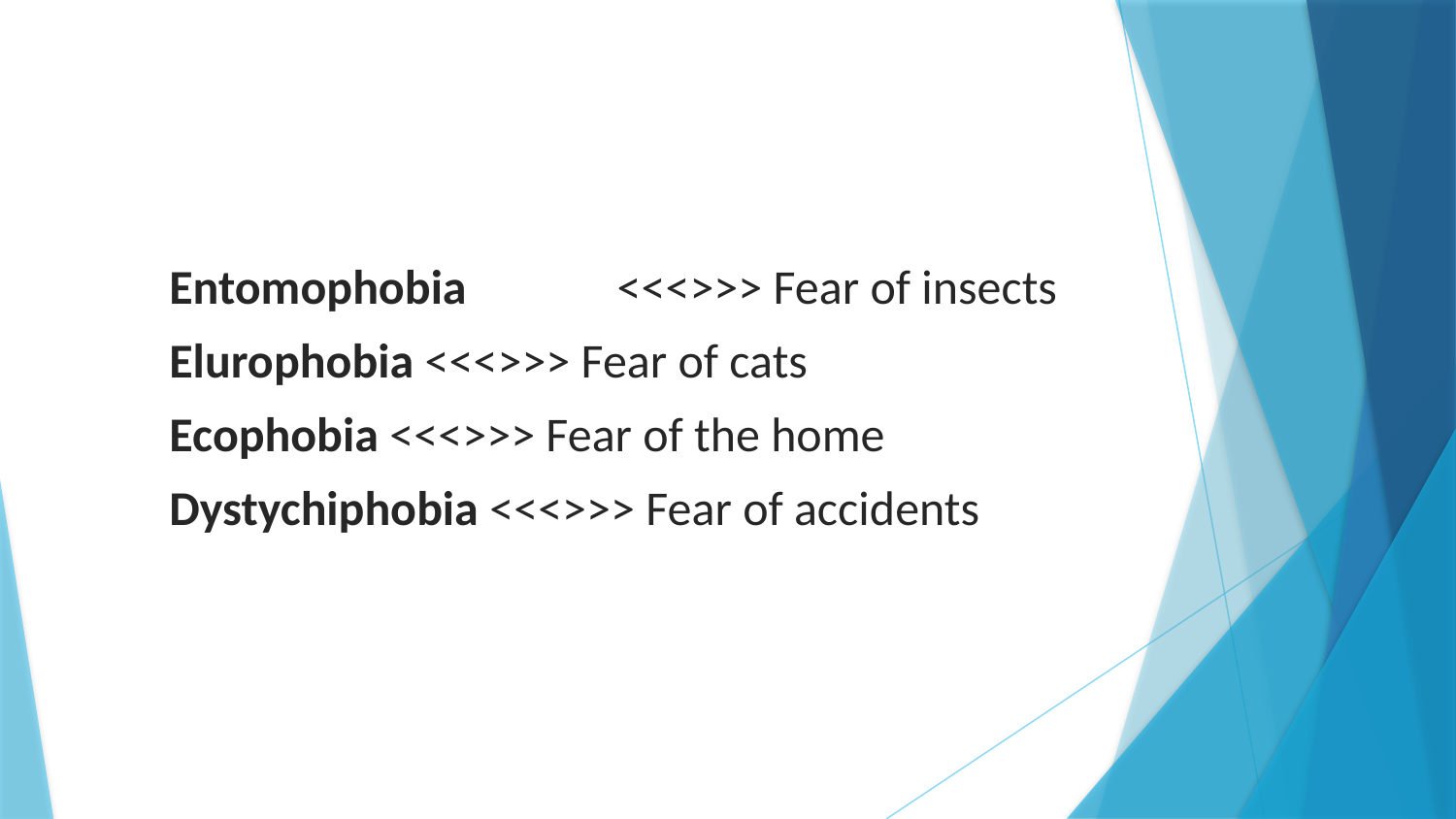

Entomophobia	 <<<>>> Fear of insects
Elurophobia <<<>>> Fear of cats
Ecophobia <<<>>> Fear of the home
Dystychiphobia <<<>>> Fear of accidents